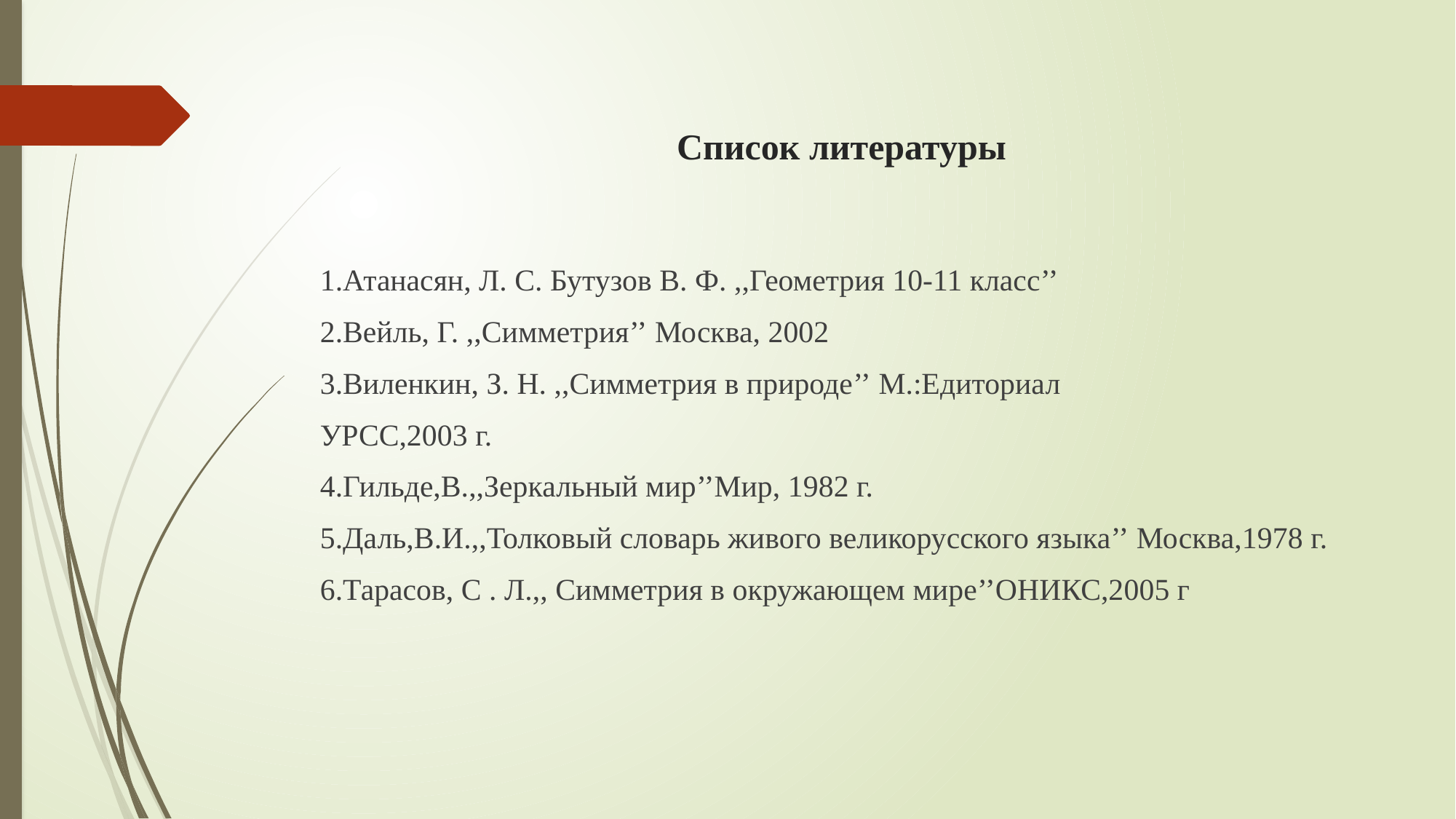

# Список литературы
1.Атанасян, Л. С. Бутузов В. Ф. ,,Геометрия 10-11 класс’’
2.Вейль, Г. ,,Симметрия’’ Москва, 2002
3.Виленкин, З. Н. ,,Симметрия в природе’’ М.:Едиториал
УРСС,2003 г.
4.Гильде,В.,,Зеркальный мир’’Мир, 1982 г.
5.Даль,В.И.,,Толковый словарь живого великорусского языка’’ Москва,1978 г.
6.Тарасов, С . Л.,, Симметрия в окружающем мире’’ОНИКС,2005 г